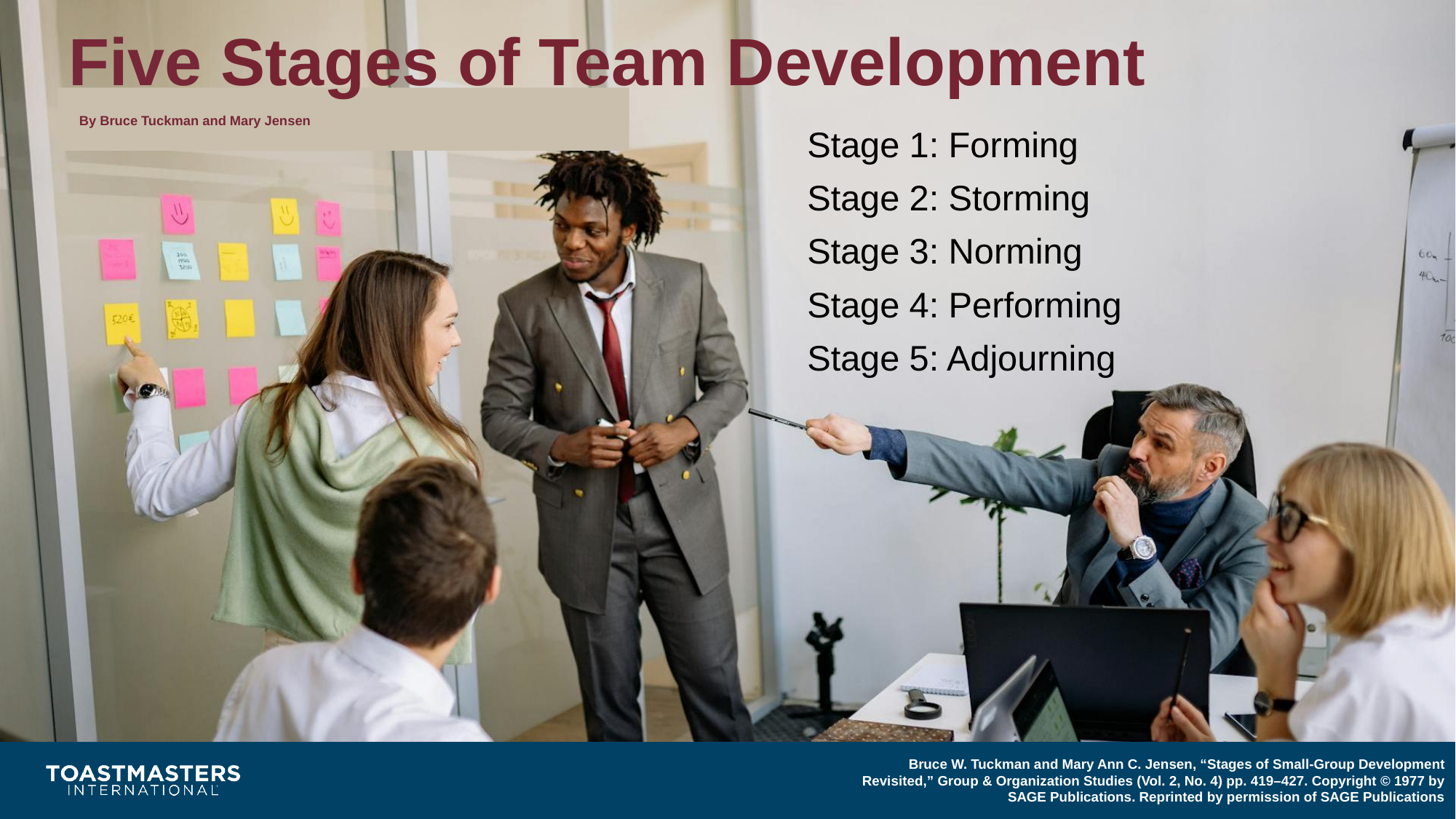

Five Stages of Team Development
By Bruce Tuckman and Mary Jensen

Stage 1: Forming
Stage 2: Storming
Stage 3: Norming
Stage 4: Performing
Stage 5: Adjourning

Bruce W. Tuckman and Mary Ann C. Jensen, “Stages of Small-Group Development Revisited,” Group & Organization Studies (Vol. 2, No. 4) pp. 419–427. Copyright © 1977 by SAGE Publications. Reprinted by permission of SAGE Publications